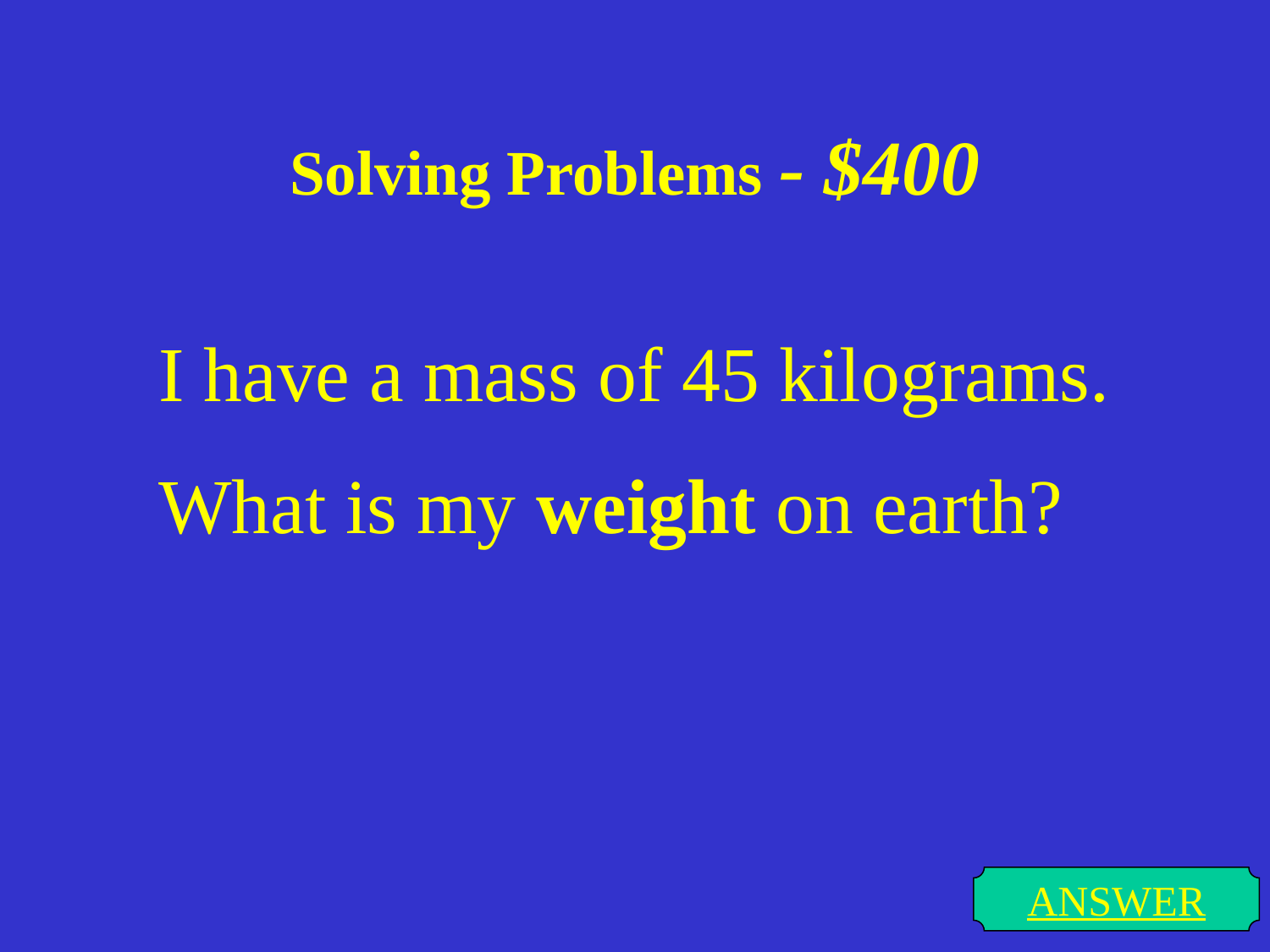

# Solving Problems - $400
I have a mass of 45 kilograms.
What is my weight on earth?

ANSWER